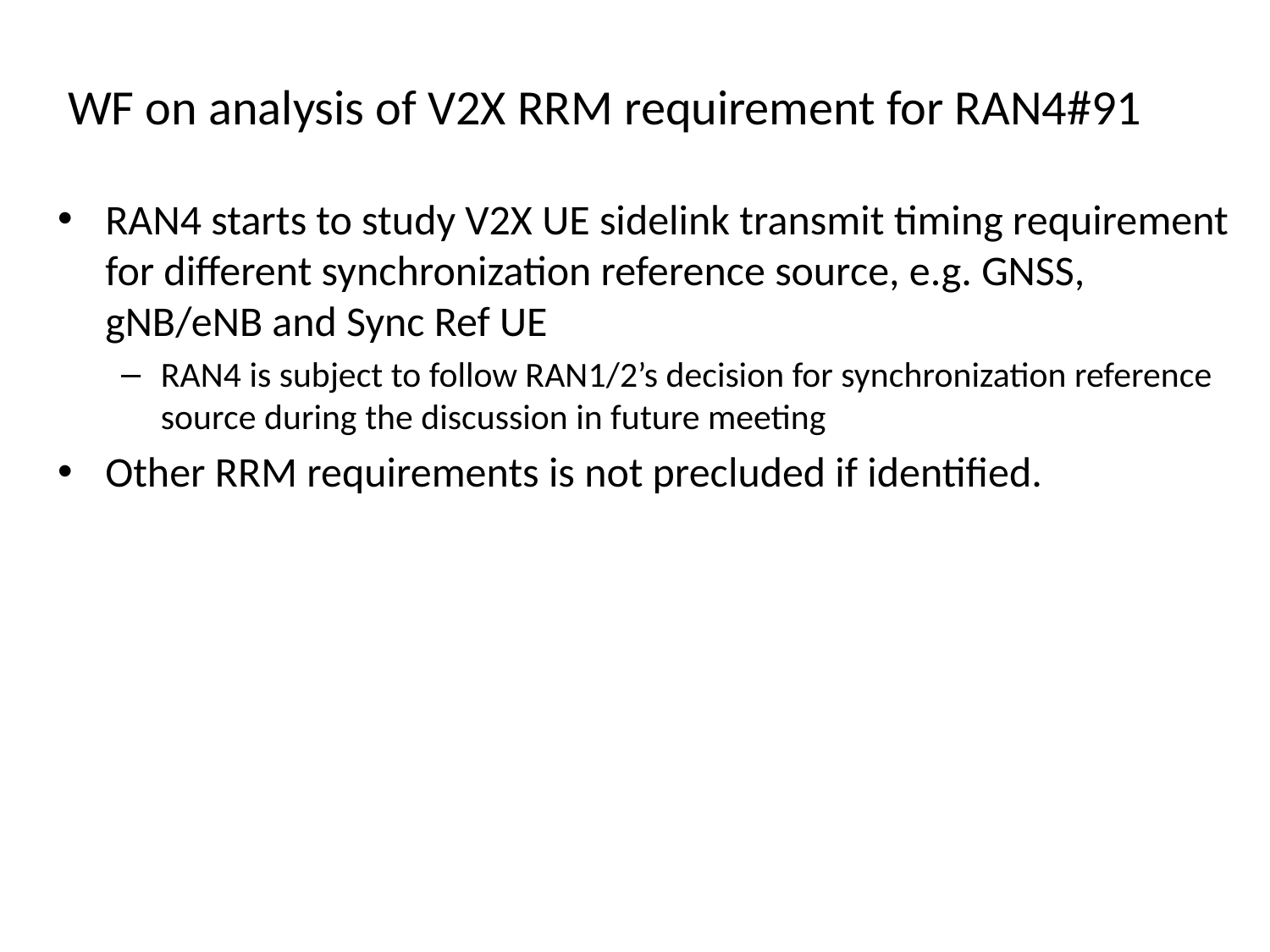

# WF on analysis of V2X RRM requirement for RAN4#91
RAN4 starts to study V2X UE sidelink transmit timing requirement for different synchronization reference source, e.g. GNSS, gNB/eNB and Sync Ref UE
RAN4 is subject to follow RAN1/2’s decision for synchronization reference source during the discussion in future meeting
Other RRM requirements is not precluded if identified.